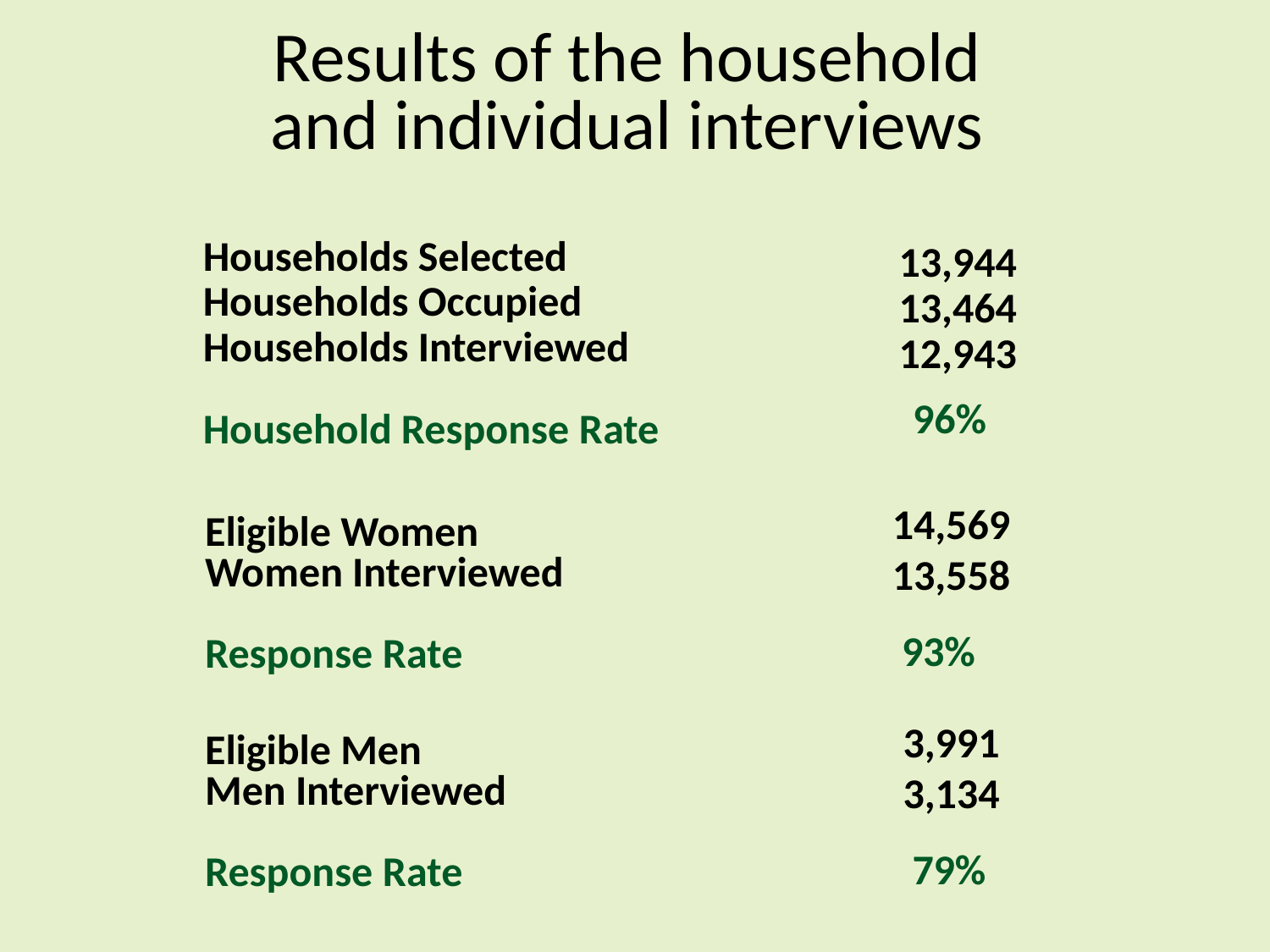

# Results of the household and individual interviews

Households Selected
Households Occupied
Households Interviewed

Household Response Rate
 13,944
13,464
 12,943

  96%

14,569
   13,558

    93%
Eligible Women
Women Interviewed

Response Rate
3,991
   3,134

    79%
Eligible Men
Men Interviewed

Response Rate